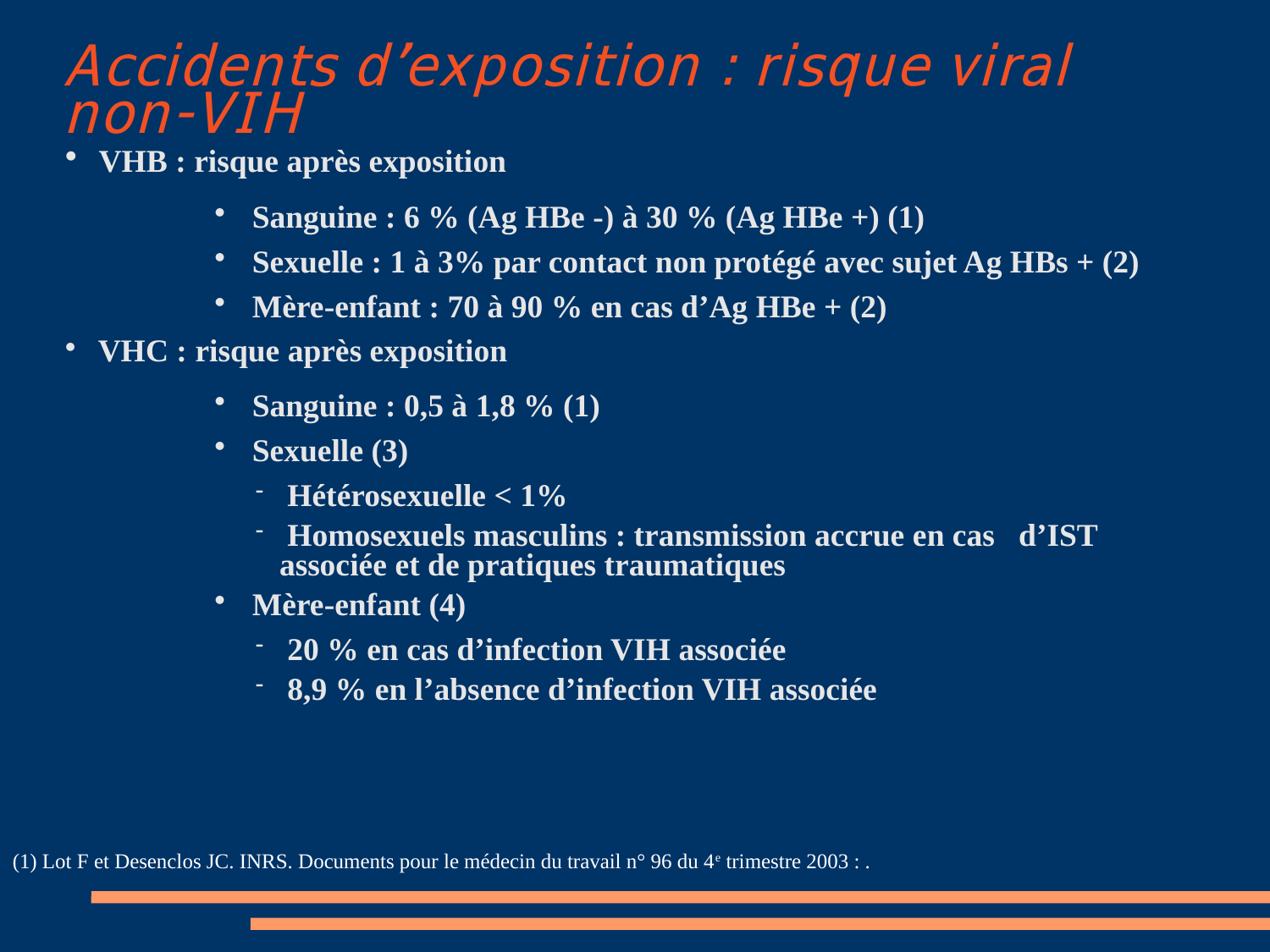

# Accidents d’exposition : risque viral non-VIH
 VHB : risque après exposition
 Sanguine : 6 % (Ag HBe -) à 30 % (Ag HBe +) (1)
 Sexuelle : 1 à 3% par contact non protégé avec sujet Ag HBs + (2)
 Mère-enfant : 70 à 90 % en cas d’Ag HBe + (2)
 VHC : risque après exposition
 Sanguine : 0,5 à 1,8 % (1)
 Sexuelle (3)
 Hétérosexuelle < 1%
 Homosexuels masculins : transmission accrue en cas   d’IST associée et de pratiques traumatiques
 Mère-enfant (4)
 20 % en cas d’infection VIH associée
 8,9 % en l’absence d’infection VIH associée
(1) Lot F et Desenclos JC. INRS. Documents pour le médecin du travail n° 96 du 4e trimestre 2003 : .